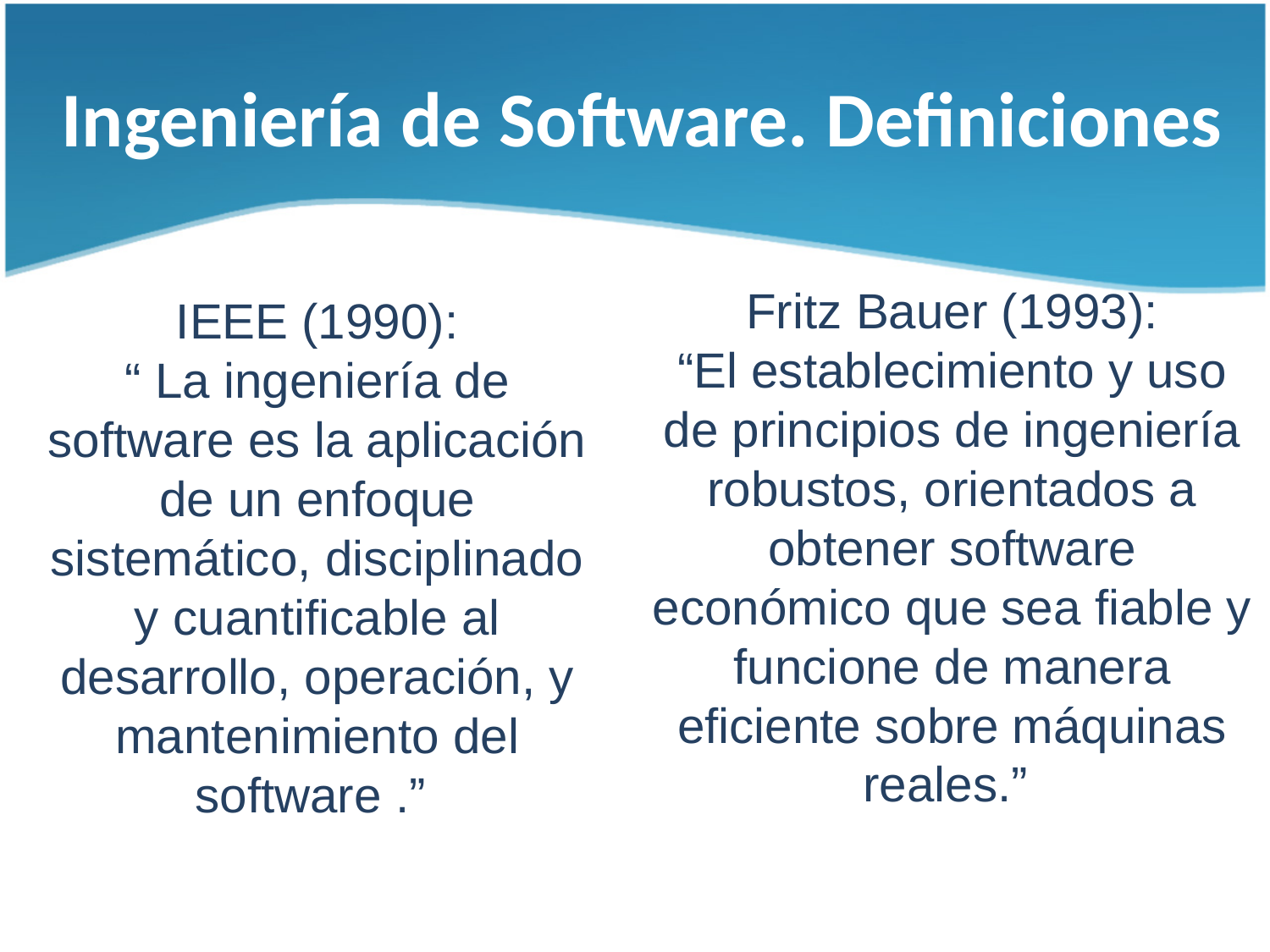

Ingeniería de Software. Definiciones
Fritz Bauer (1993):
“El establecimiento y uso de principios de ingeniería robustos, orientados a obtener software económico que sea fiable y funcione de manera eficiente sobre máquinas reales.”
IEEE (1990):
“ La ingeniería de software es la aplicación de un enfoque sistemático, disciplinado y cuantificable al desarrollo, operación, y mantenimiento del software .”